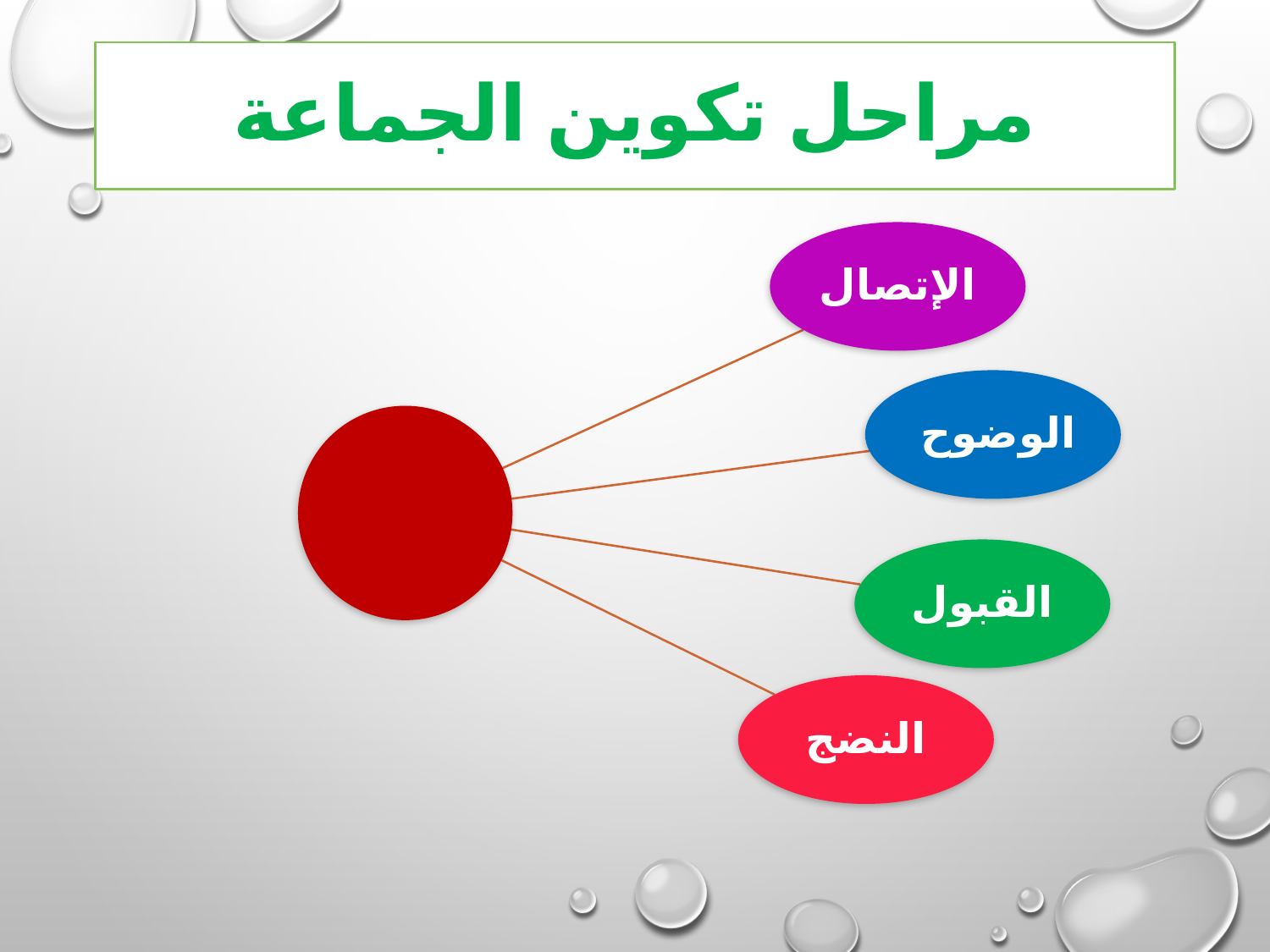

# مراحل تكوين الجماعة
الإتصال
الوضوح
القبول
النضج